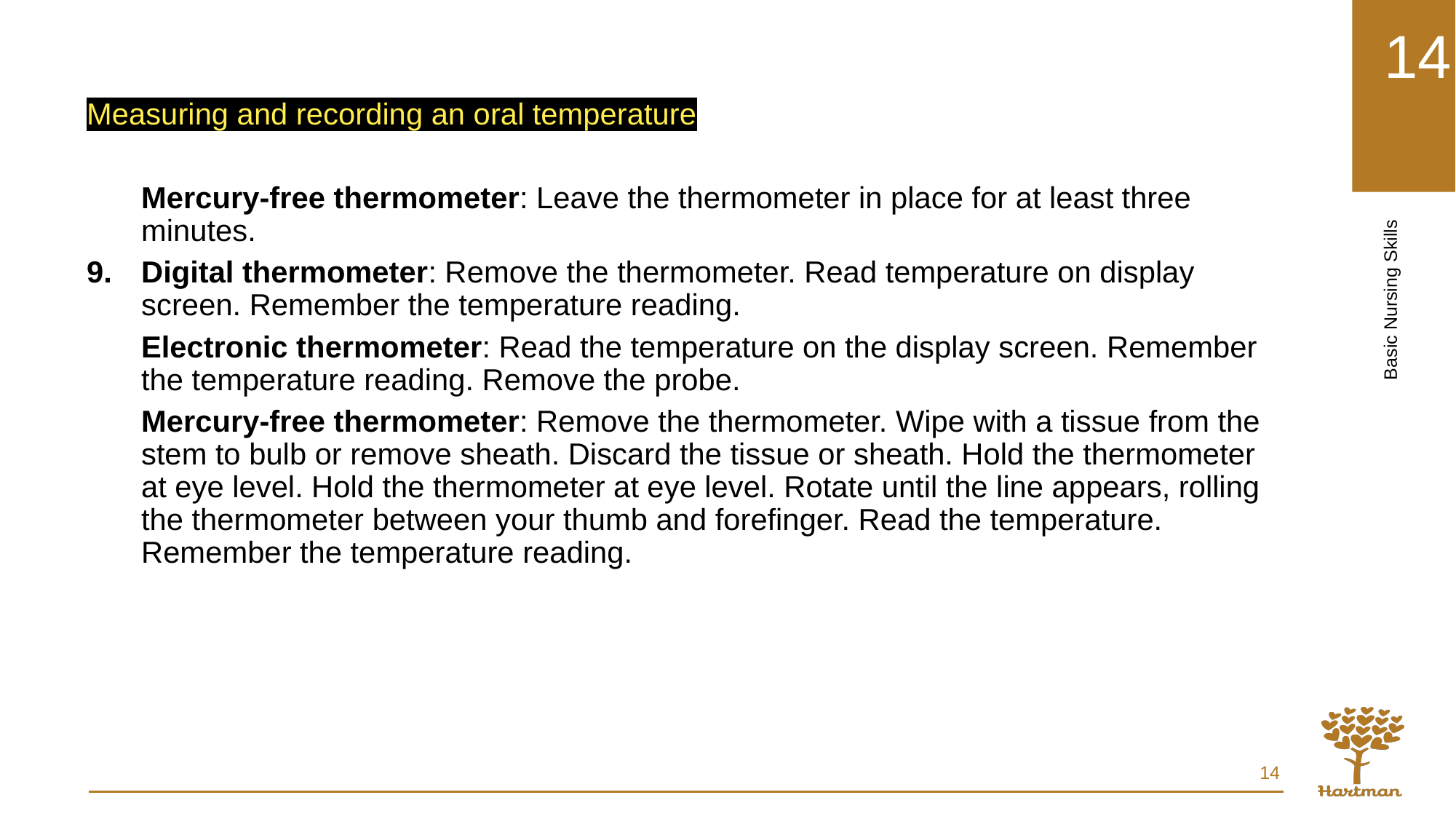

Measuring and recording an oral temperature

Mercury-free thermometer: Leave the thermometer in place for at least three minutes.
Digital thermometer: Remove the thermometer. Read temperature on display screen. Remember the temperature reading.
Electronic thermometer: Read the temperature on the display screen. Remember the temperature reading. Remove the probe.
Mercury-free thermometer: Remove the thermometer. Wipe with a tissue from the stem to bulb or remove sheath. Discard the tissue or sheath. Hold the thermometer at eye level. Hold the thermometer at eye level. Rotate until the line appears, rolling the thermometer between your thumb and forefinger. Read the temperature. Remember the temperature reading.

14